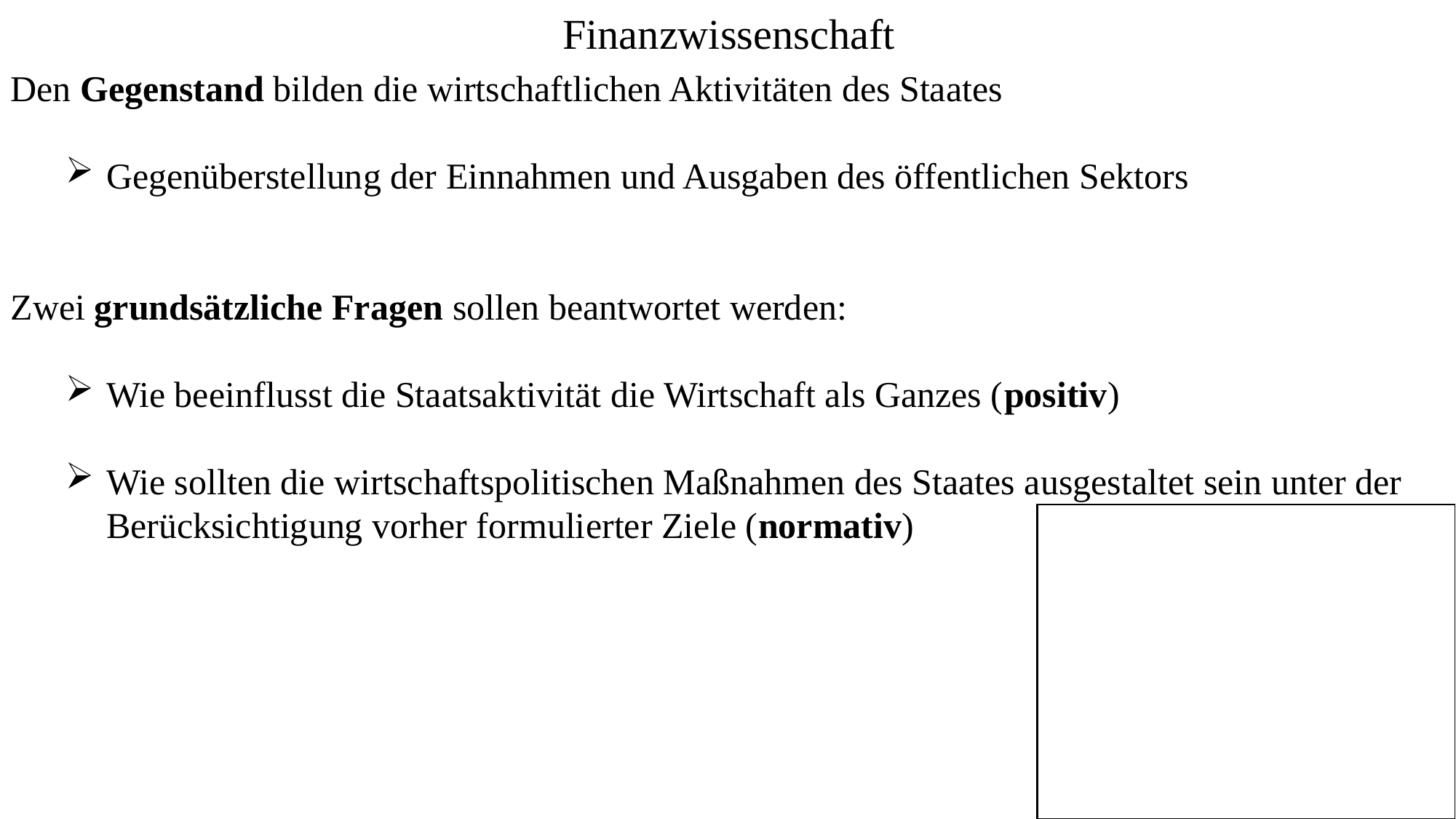

Finanzwissenschaft
Den Gegenstand bilden die wirtschaftlichen Aktivitäten des Staates

Gegenüberstellung der Einnahmen und Ausgaben des öffentlichen Sektors

Zwei grundsätzliche Fragen sollen beantwortet werden:

Wie beeinflusst die Staatsaktivität die Wirtschaft als Ganzes (positiv)

Wie sollten die wirtschaftspolitischen Maßnahmen des Staates ausgestaltet sein unter der Berücksichtigung vorher formulierter Ziele (normativ)